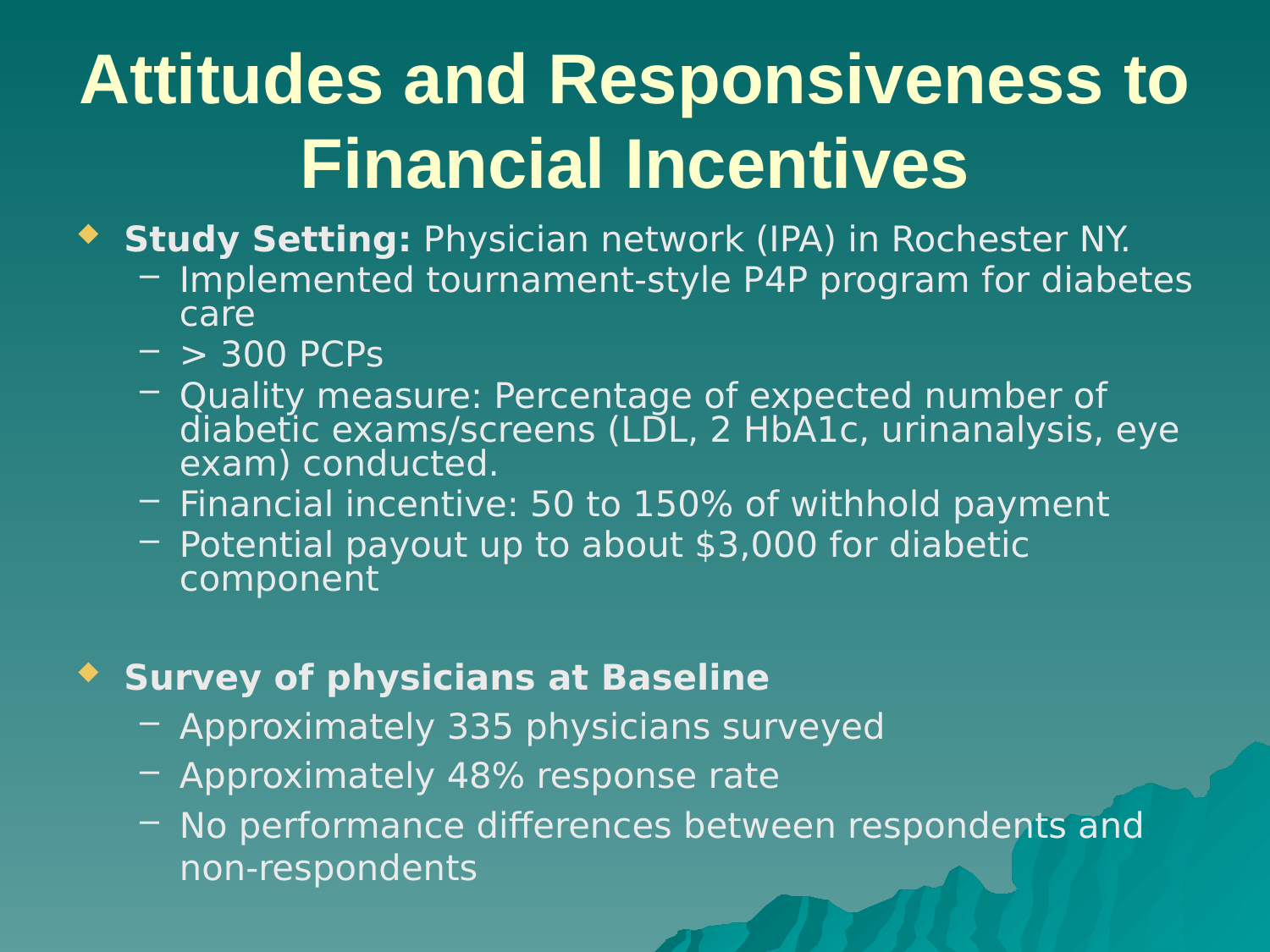

Attitudes and Responsiveness to Financial Incentives

Study Setting: Physician network (IPA) in Rochester NY.
Implemented tournament-style P4P program for diabetes care
> 300 PCPs
Quality measure: Percentage of expected number of diabetic exams/screens (LDL, 2 HbA1c, urinanalysis, eye exam) conducted.
Financial incentive: 50 to 150% of withhold payment
Potential payout up to about $3,000 for diabetic component

Survey of physicians at Baseline
Approximately 335 physicians surveyed
Approximately 48% response rate
No performance differences between respondents and non-respondents